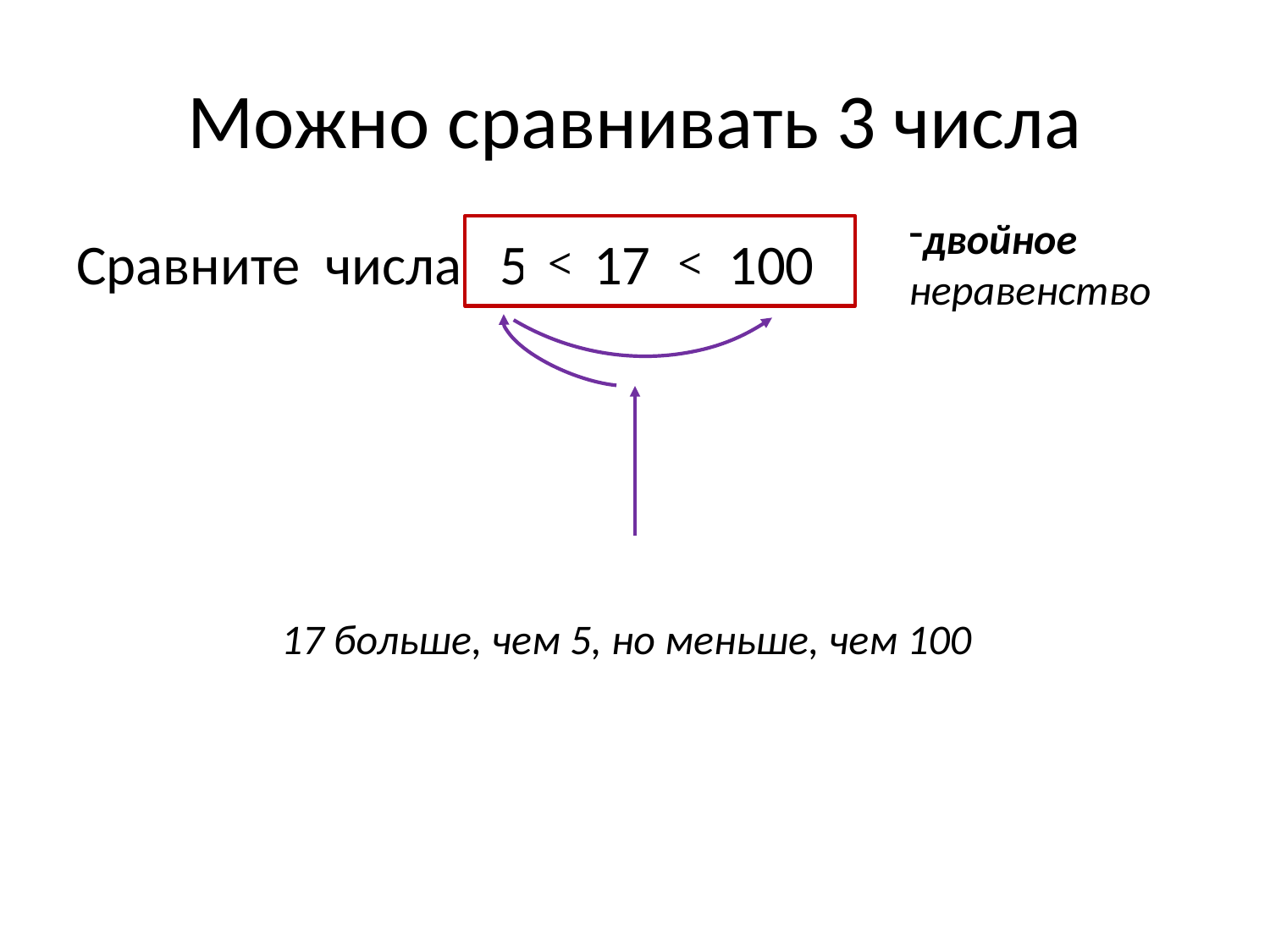

# Можно сравнивать 3 числа
двойное
неравенство

Сравните  числа   5  ,  17  ,   100
<
<

17 больше, чем 5, но меньше, чем 100